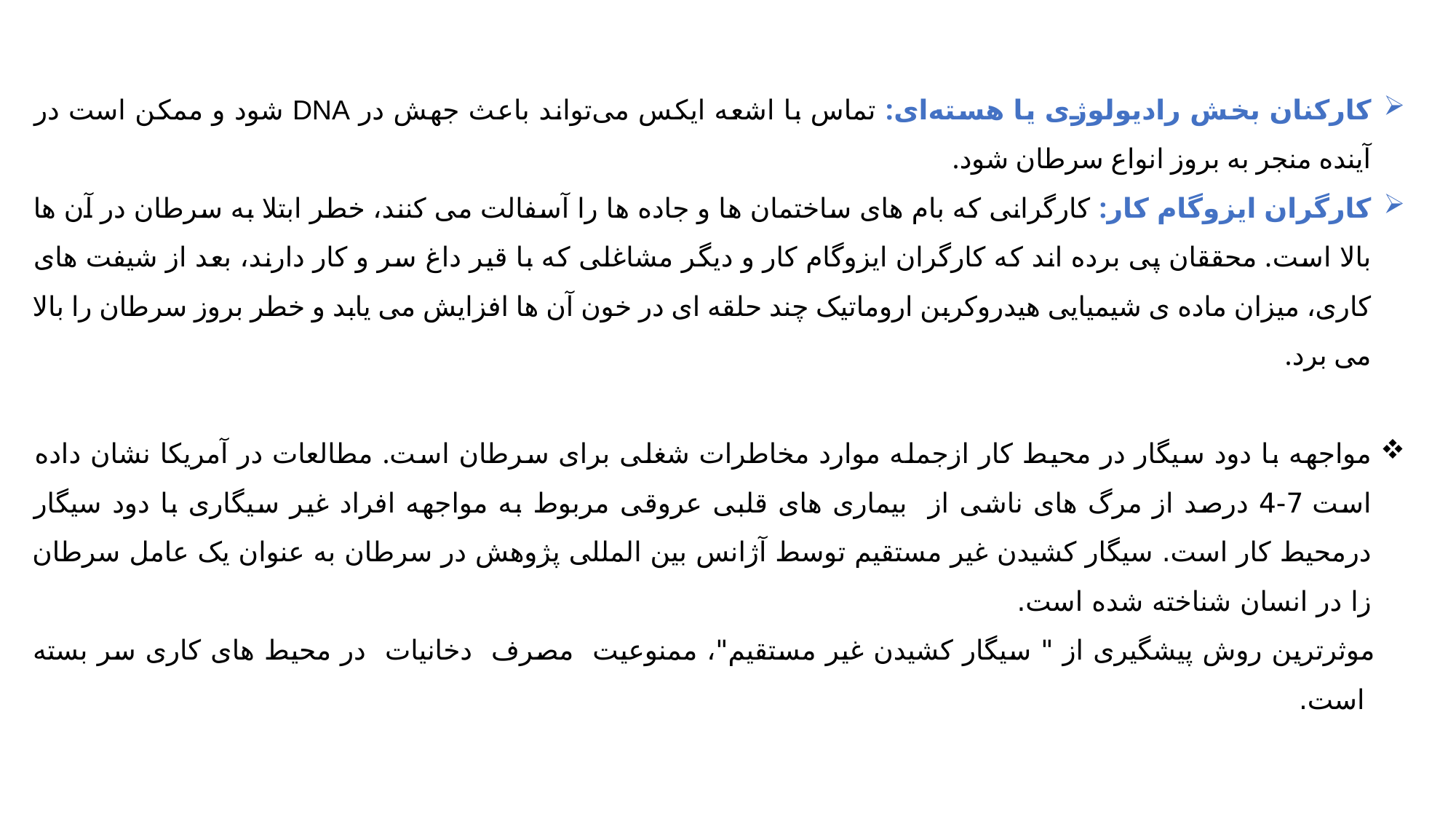

کارکنان بخش رادیولوژی یا هسته‌ای: تماس با اشعه ایکس می‌تواند باعث جهش در DNA شود و ممکن است در آینده منجر به بروز انواع سرطان شود.
کارگران ایزوگام کار: کارگرانی که بام های ساختمان ها و جاده ها را آسفالت می کنند، خطر ابتلا به سرطان در آن ها بالا است. محققان پی برده اند که کارگران ایزوگام کار و دیگر مشاغلی که با قیر داغ سر و کار دارند، بعد از شیفت های کاری، میزان ماده ی شیمیایی هیدروکربن اروماتیک چند حلقه ای در خون آن ها افزایش می یابد و خطر بروز سرطان را بالا می برد.

مواجهه با دود سیگار در محیط کار ازجمله موارد مخاطرات شغلی برای سرطان است. مطالعات در آمریکا نشان داده است 7-4 درصد از مرگ های ناشی از  بیماری های قلبی عروقی مربوط به مواجهه افراد غیر سیگاری با دود سیگار درمحیط کار است. سیگار کشیدن غیر مستقیم توسط آژانس بین المللی پژوهش در سرطان به عنوان یک عامل سرطان زا در انسان شناخته شده است.
 موثرترین روش پیشگیری از " سیگار کشیدن غیر مستقیم"، ممنوعیت  مصرف  دخانیات  در محیط های کاری سر بسته است.